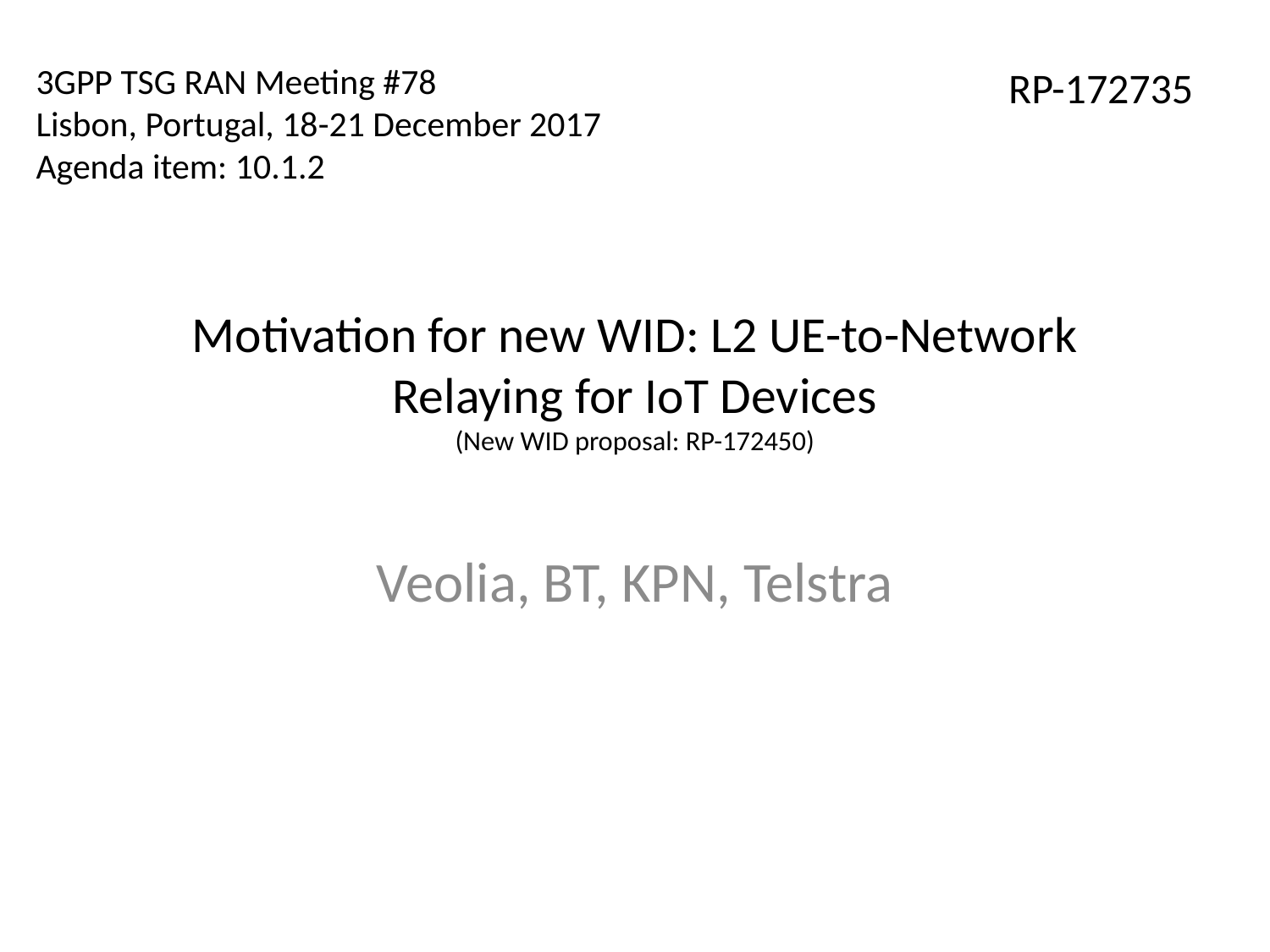

3GPP TSG RAN Meeting #78
Lisbon, Portugal, 18-21 December 2017
Agenda item: 10.1.2
RP-172735
# Motivation for new WID: L2 UE-to-Network Relaying for IoT Devices (New WID proposal: RP-172450)
Veolia, BT, KPN, Telstra